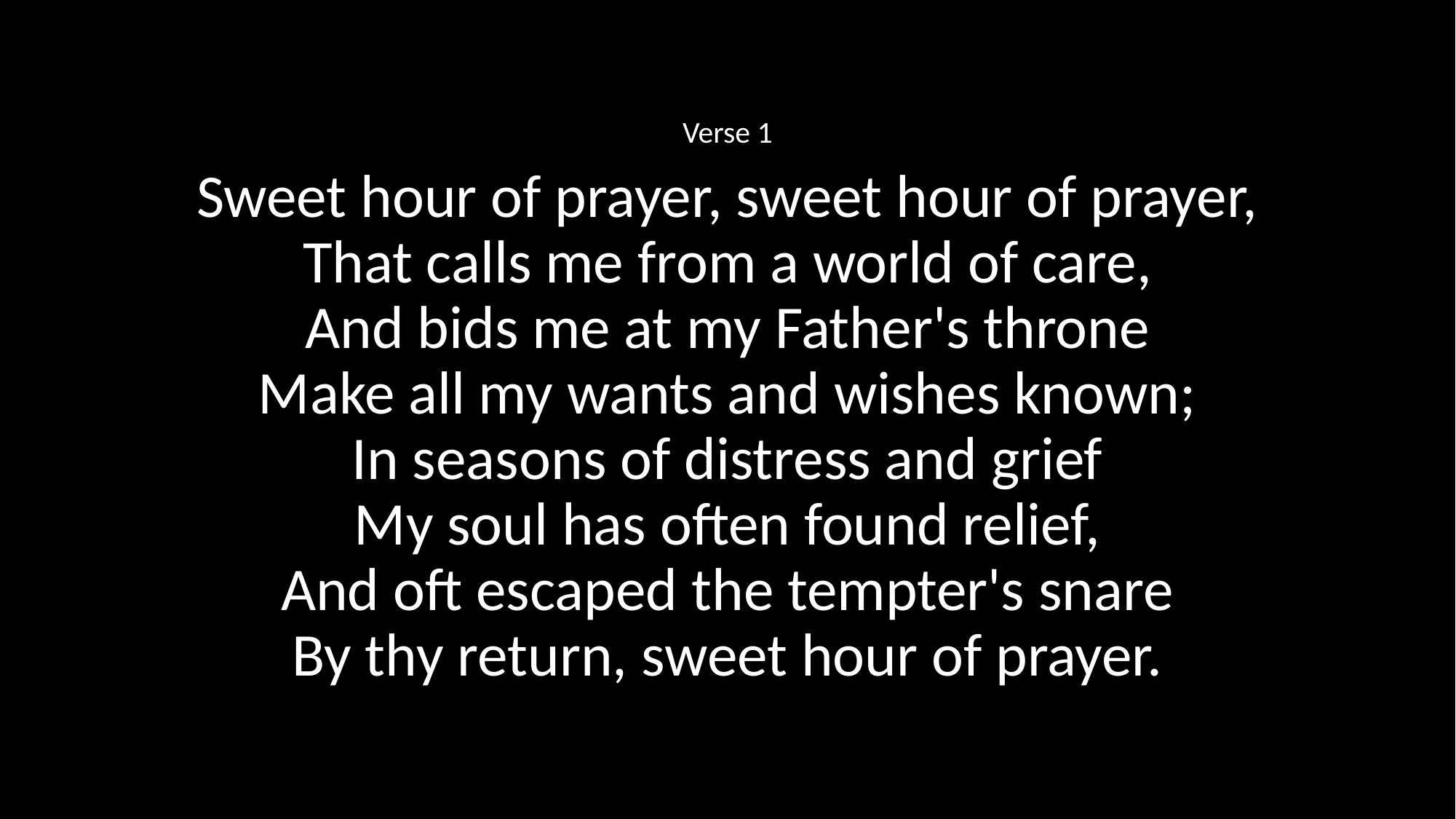

Verse 1
Sweet hour of prayer, sweet hour of prayer,
That calls me from a world of care,
And bids me at my Father's throne
Make all my wants and wishes known;
In seasons of distress and grief
My soul has often found relief,
And oft escaped the tempter's snare
By thy return, sweet hour of prayer.